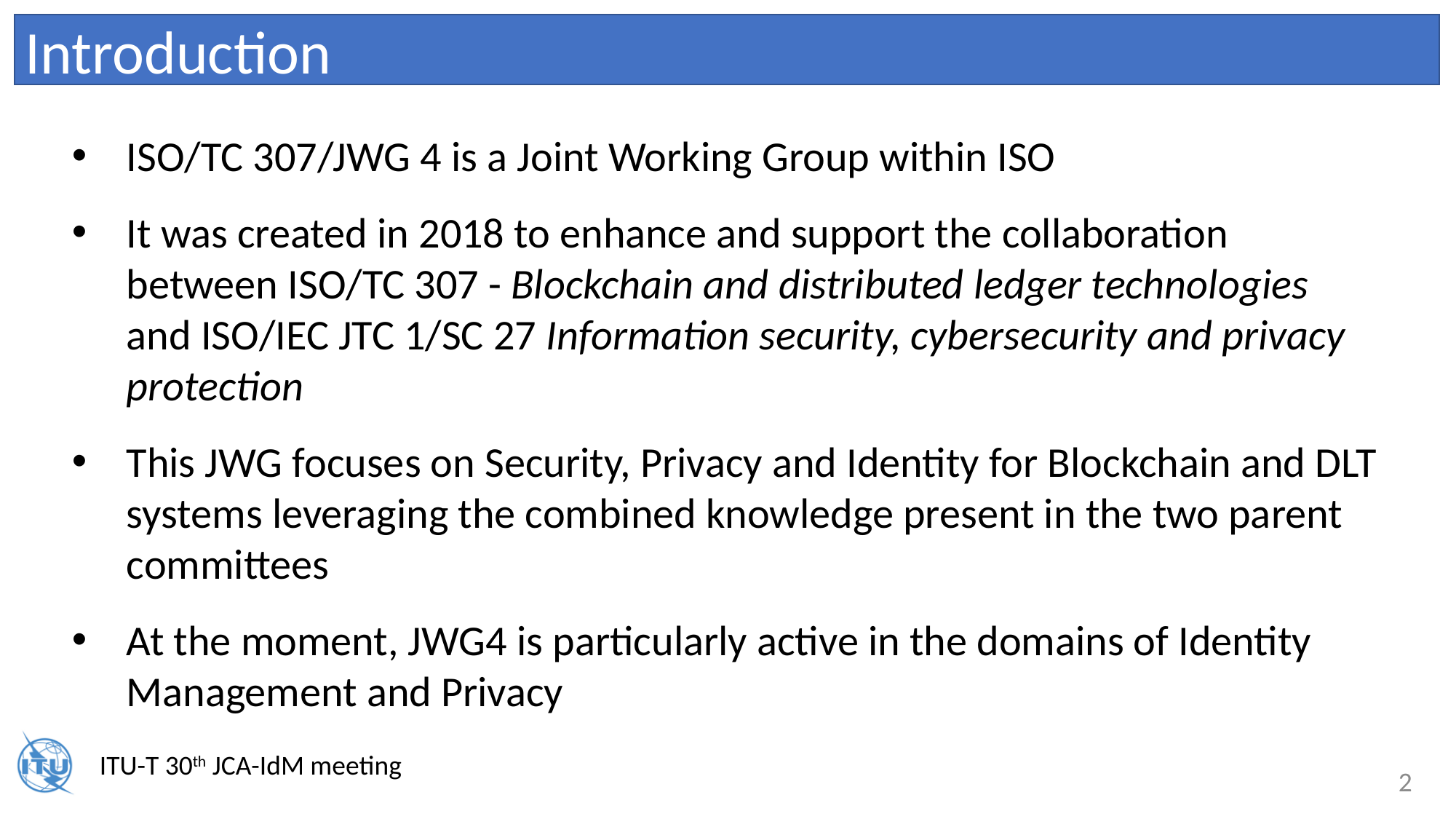

Introduction
ISO/TC 307/JWG 4 is a Joint Working Group within ISO

It was created in 2018 to enhance and support the collaboration between ISO/TC 307 - Blockchain and distributed ledger technologies and ISO/IEC JTC 1/SC 27 Information security, cybersecurity and privacy protection

This JWG focuses on Security, Privacy and Identity for Blockchain and DLT systems leveraging the combined knowledge present in the two parent committees

At the moment, JWG4 is particularly active in the domains of Identity Management and Privacy
2